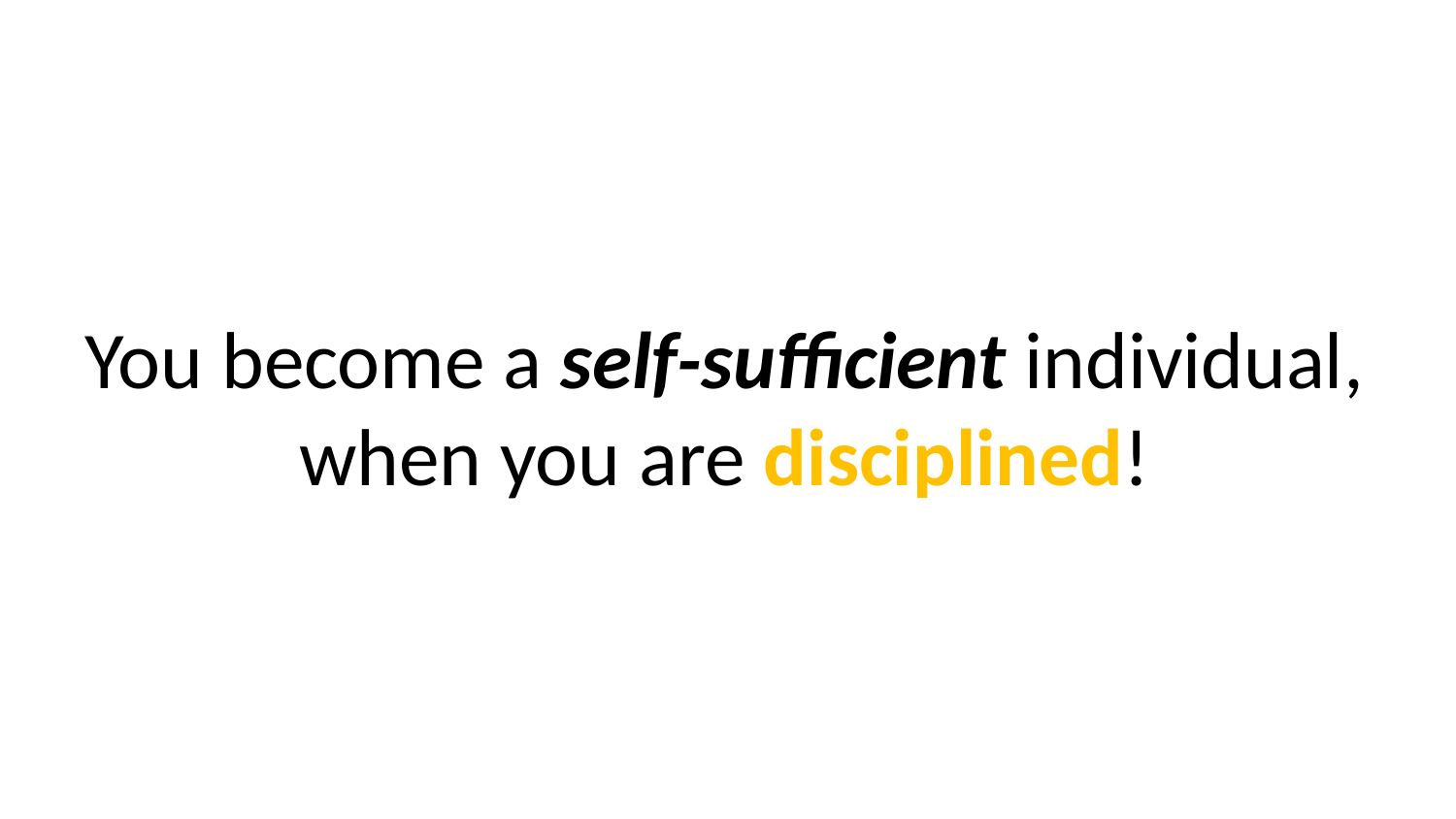

You become a self-sufficient individual, when you are disciplined!